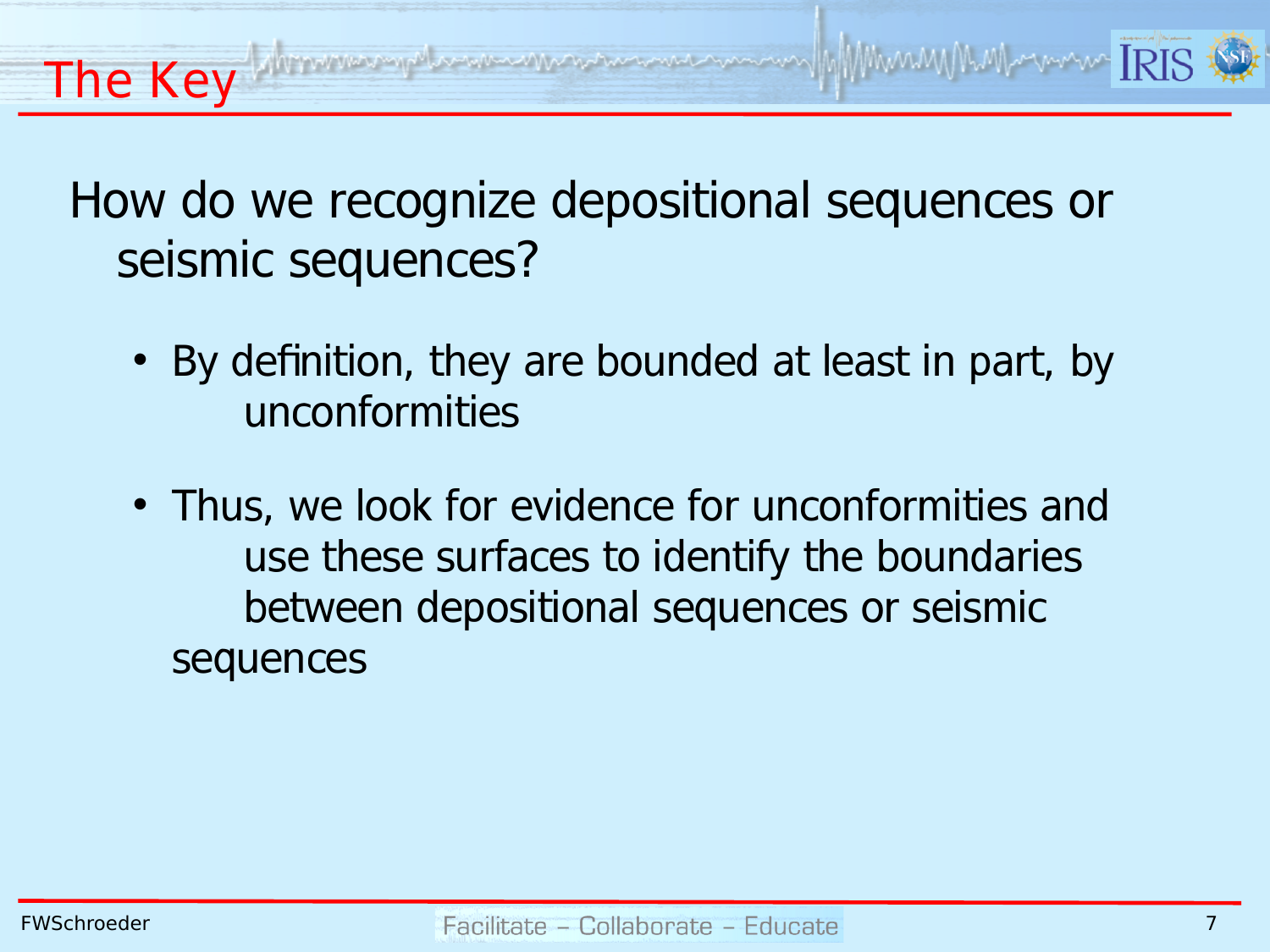

# The Key
How do we recognize depositional sequences or seismic sequences?
By definition, they are bounded at least in part, by 	unconformities

Thus, we look for evidence for unconformities and 	use these surfaces to identify the boundaries 	between depositional sequences or seismic 	sequences